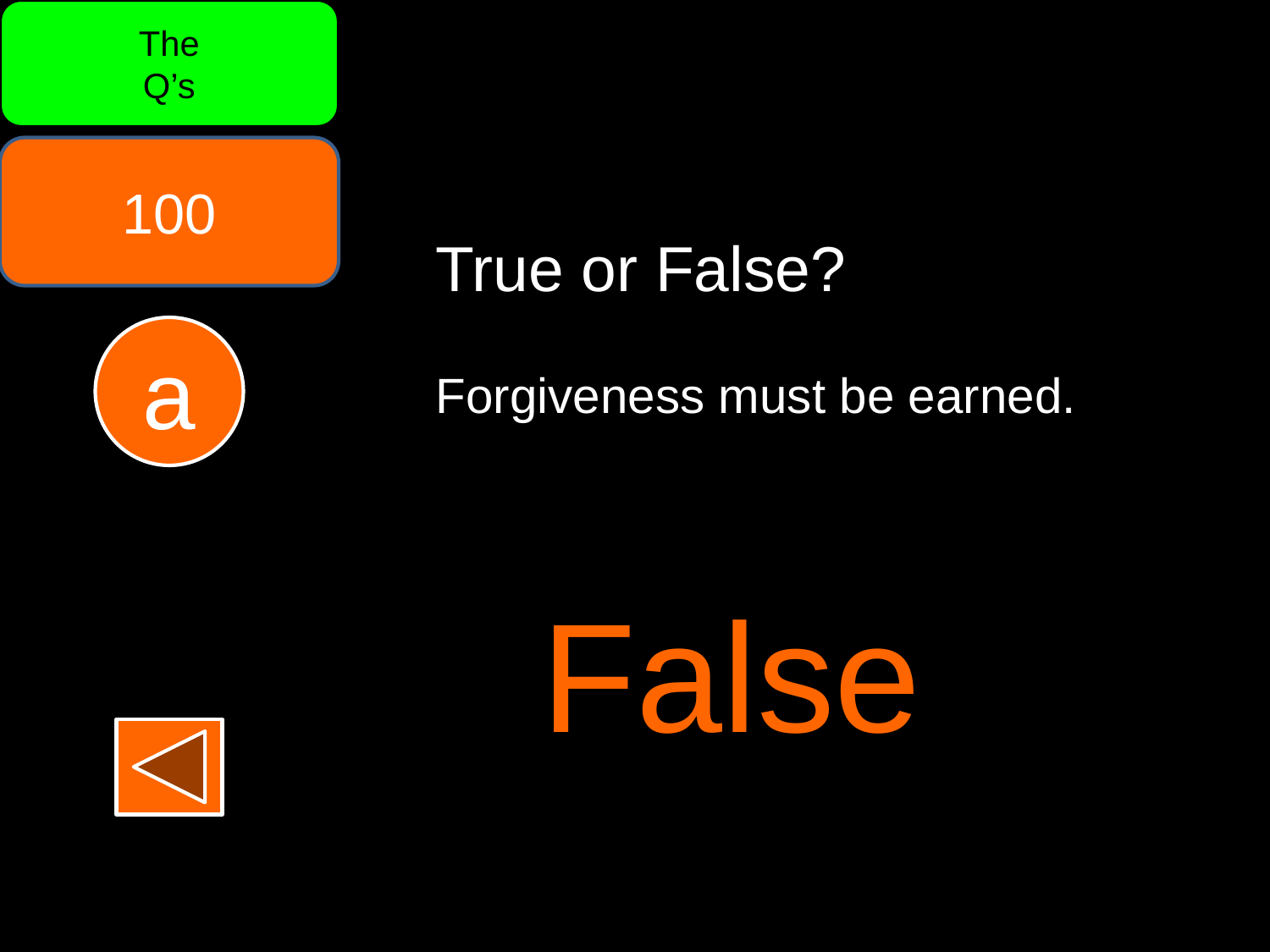

The
Q’s
100
True or False?

Forgiveness must be earned.
a
False